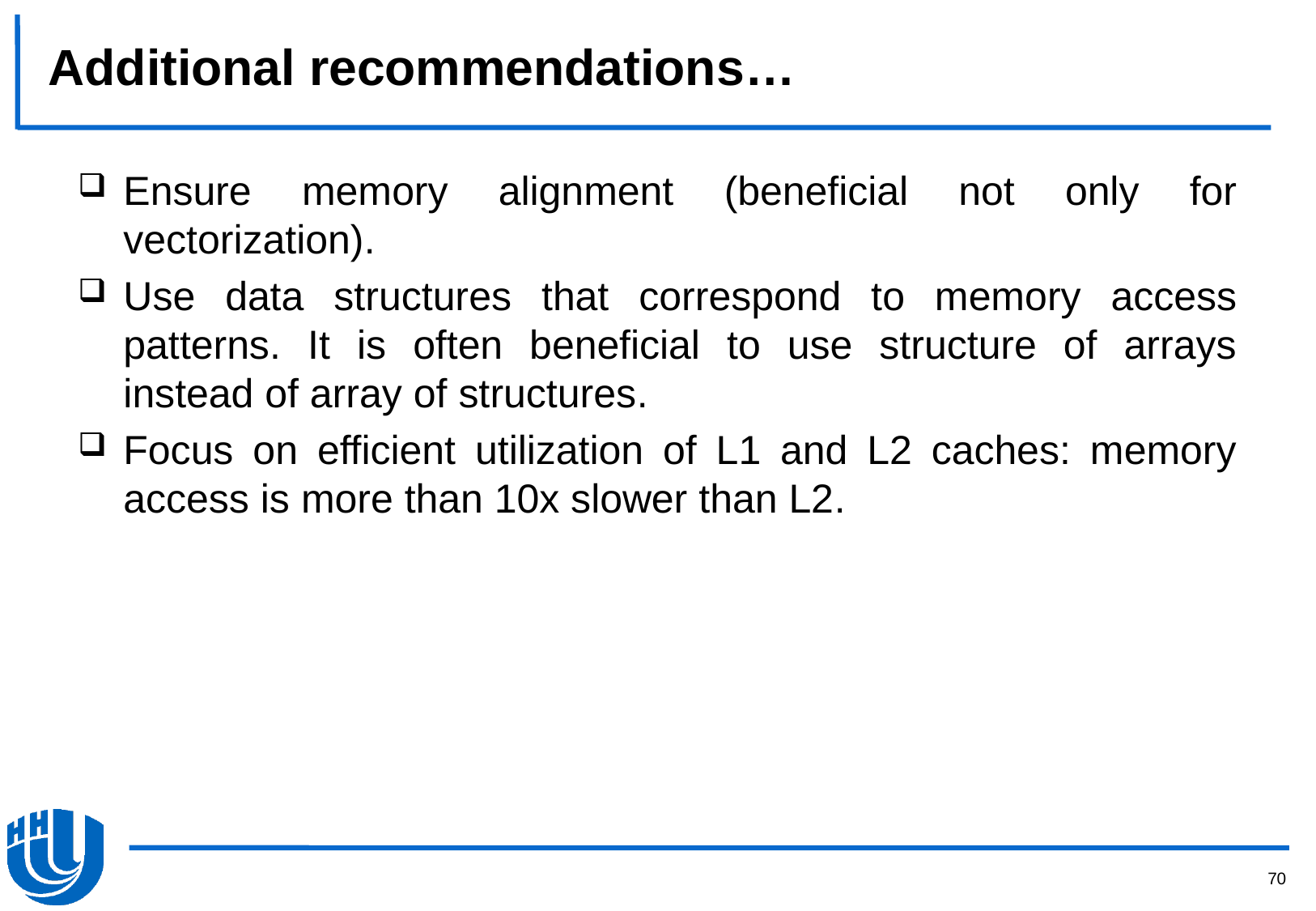

# Additional recommendations…
Ensure memory alignment (beneficial not only for vectorization).
Use data structures that correspond to memory access patterns. It is often beneficial to use structure of arrays instead of array of structures.
Focus on efficient utilization of L1 and L2 caches: memory access is more than 10x slower than L2.
70